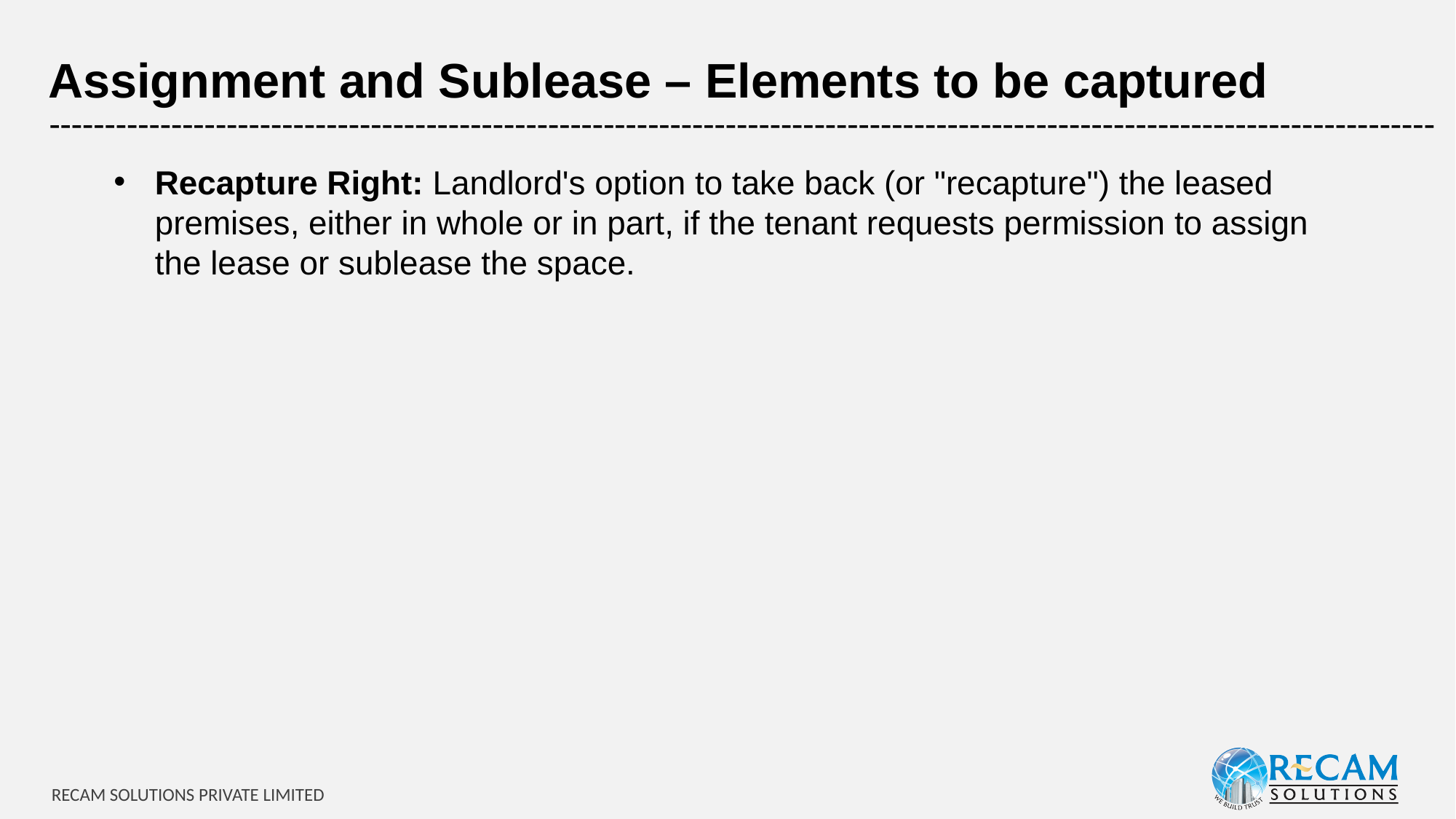

Assignment and Sublease – Elements to be captured
-----------------------------------------------------------------------------------------------------------------------------
Recapture Right: Landlord's option to take back (or "recapture") the leased premises, either in whole or in part, if the tenant requests permission to assign the lease or sublease the space.
RECAM SOLUTIONS PRIVATE LIMITED